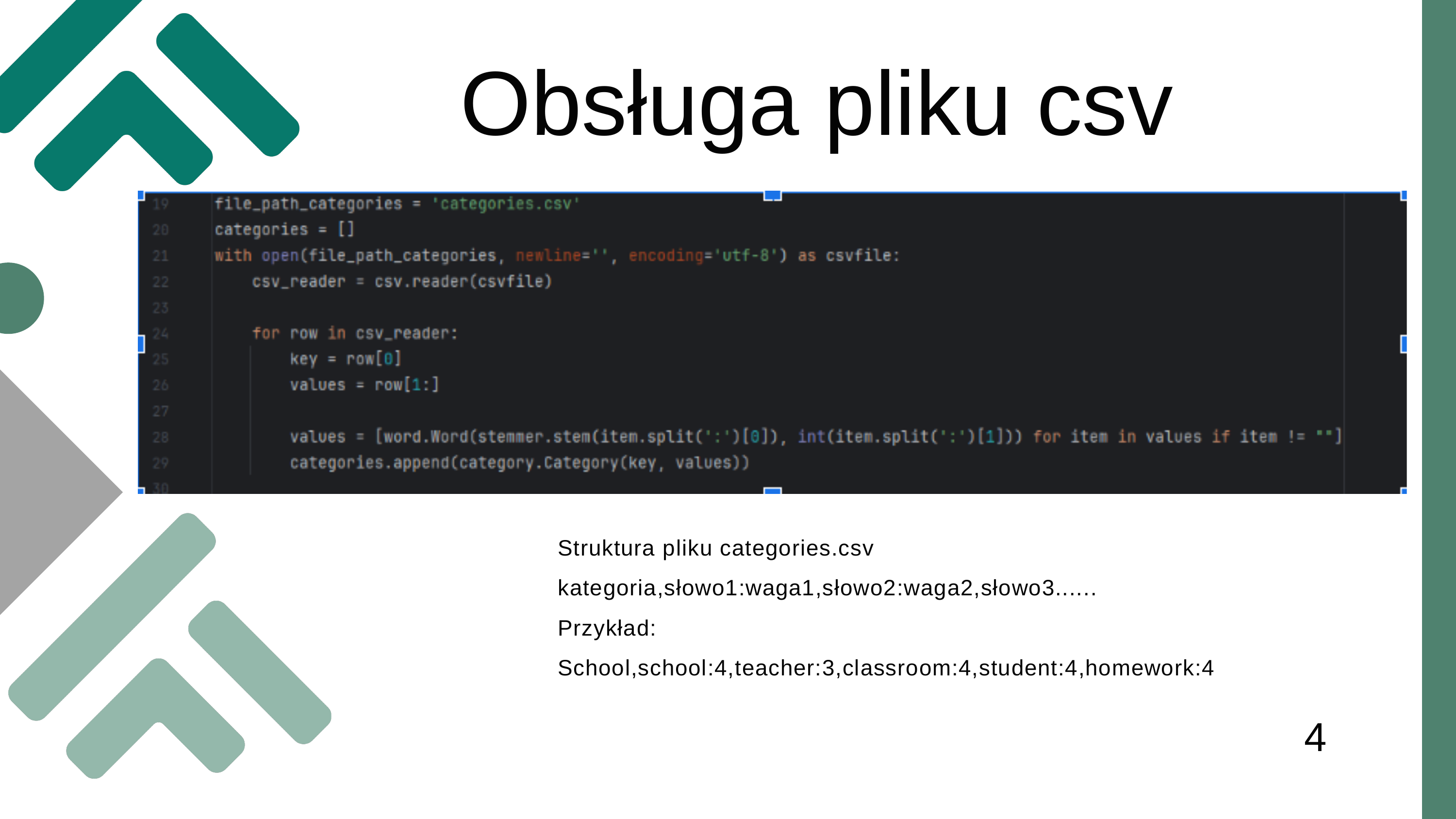

Obsługa pliku csv

Struktura pliku categories.csv
kategoria,słowo1:waga1,słowo2:waga2,słowo3......
Przykład:
School,school:4,teacher:3,classroom:4,student:4,homework:4
4